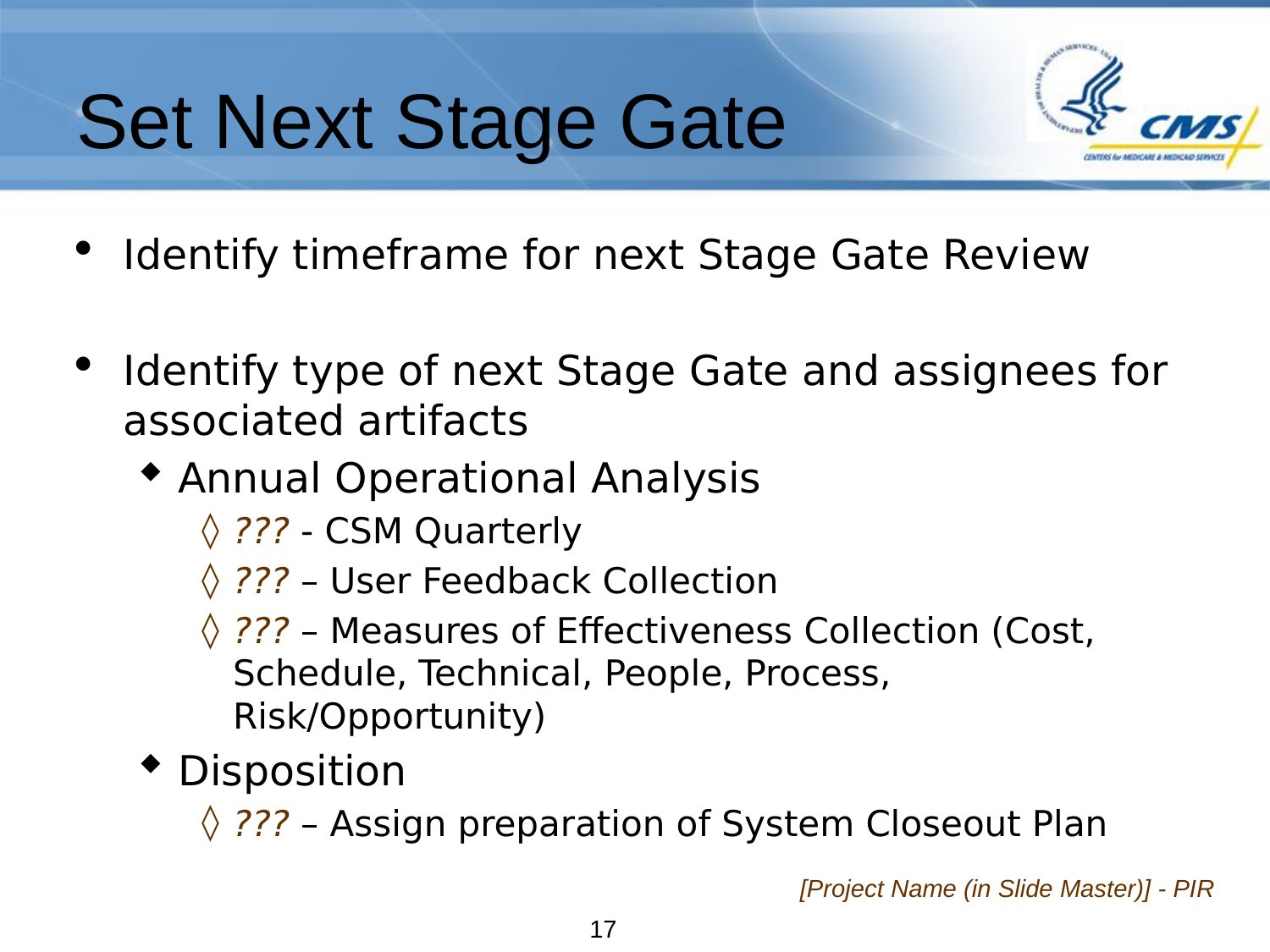

# Set Next Stage Gate
Identify timeframe for next Stage Gate Review

Identify type of next Stage Gate and assignees for associated artifacts
Annual Operational Analysis
??? - CSM Quarterly
??? – User Feedback Collection
??? – Measures of Effectiveness Collection (Cost, Schedule, Technical, People, Process, Risk/Opportunity)
Disposition
??? – Assign preparation of System Closeout Plan
[Project Name (in Slide Master)] - PIR
17